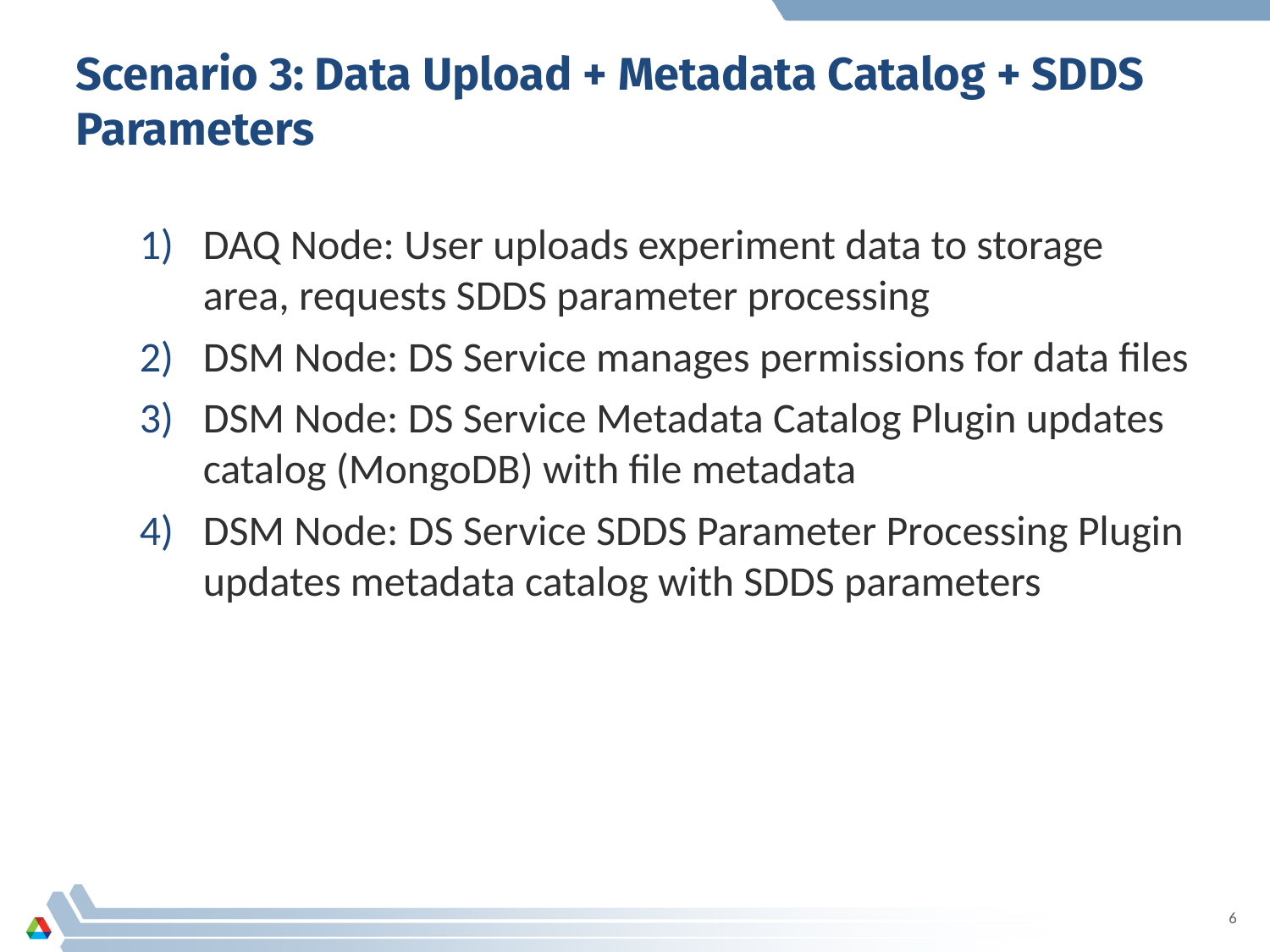

Scenario 3: Data Upload + Metadata Catalog + SDDS Parameters

DAQ Node: User uploads experiment data to storage area, requests SDDS parameter processing
DSM Node: DS Service manages permissions for data files
DSM Node: DS Service Metadata Catalog Plugin updates catalog (MongoDB) with file metadata
DSM Node: DS Service SDDS Parameter Processing Plugin updates metadata catalog with SDDS parameters

6